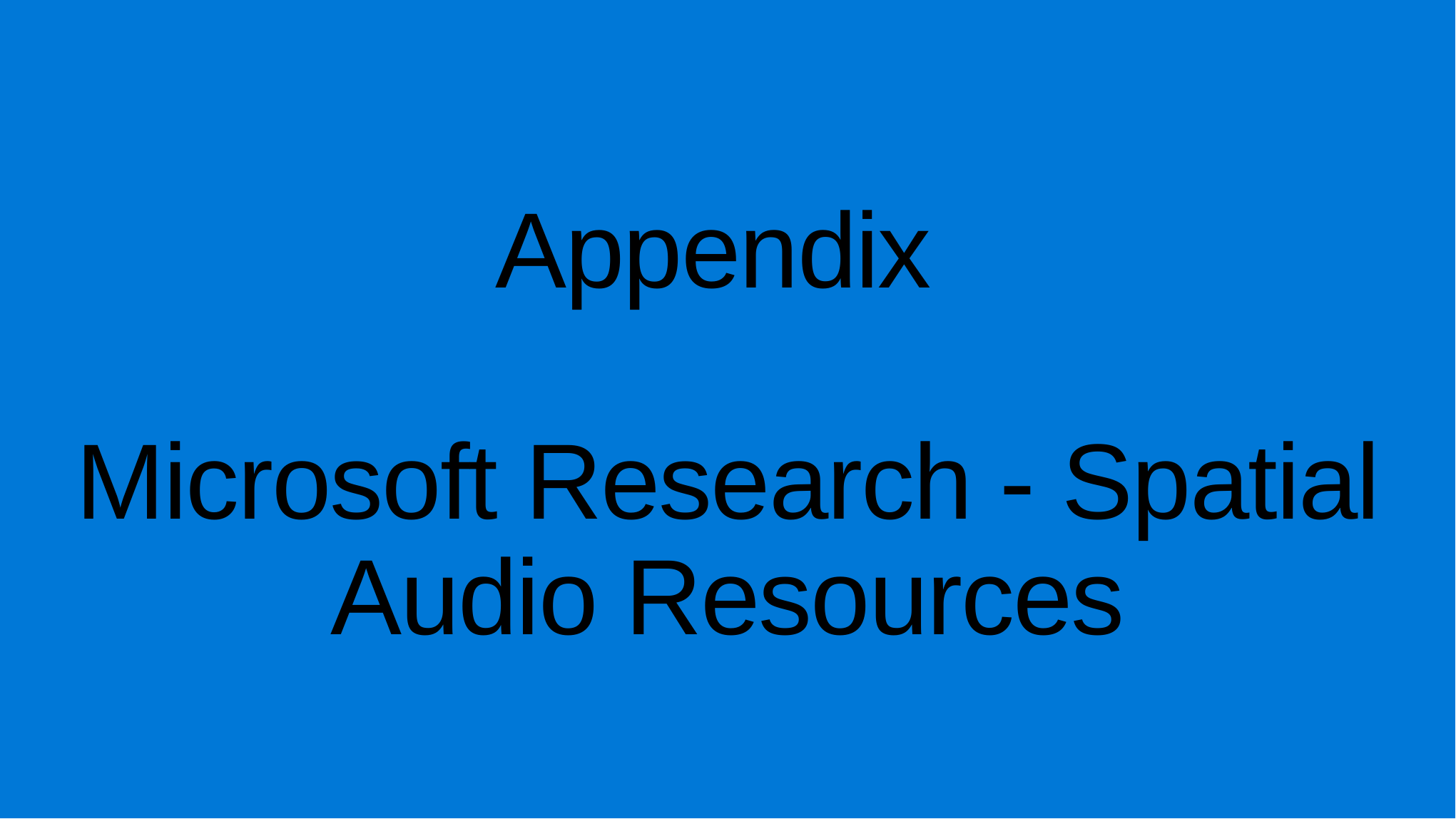

# Appendix Microsoft Research - Spatial Audio Resources